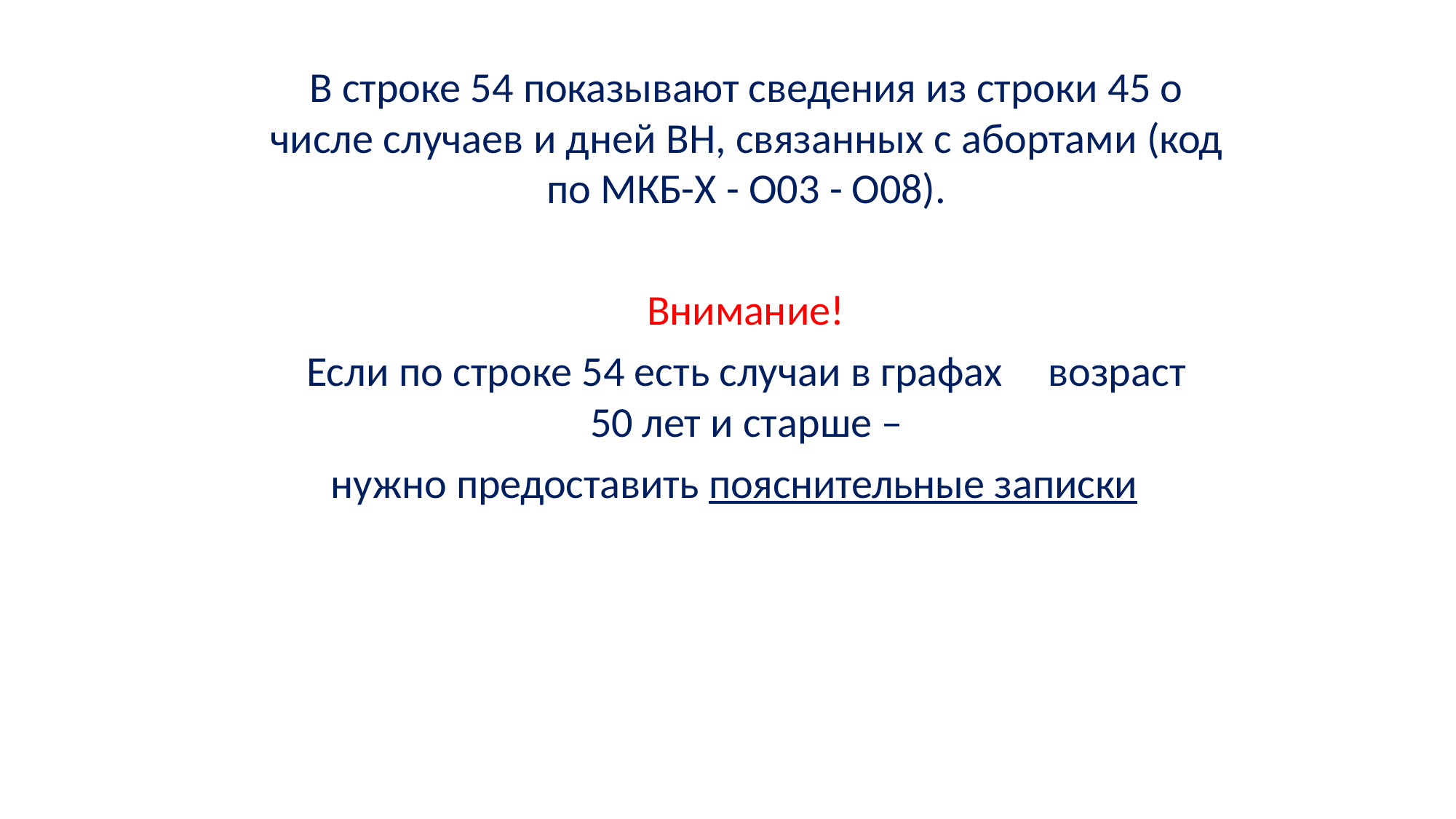

В строке 54 показывают сведения из строки 45 о
числе случаев и дней ВН, связанных с абортами (код по МКБ-Х - O03 - O08).

Внимание!
Если по строке 54 есть случаи в графах	возраст 50 лет и старше –
нужно предоставить пояснительные записки
60